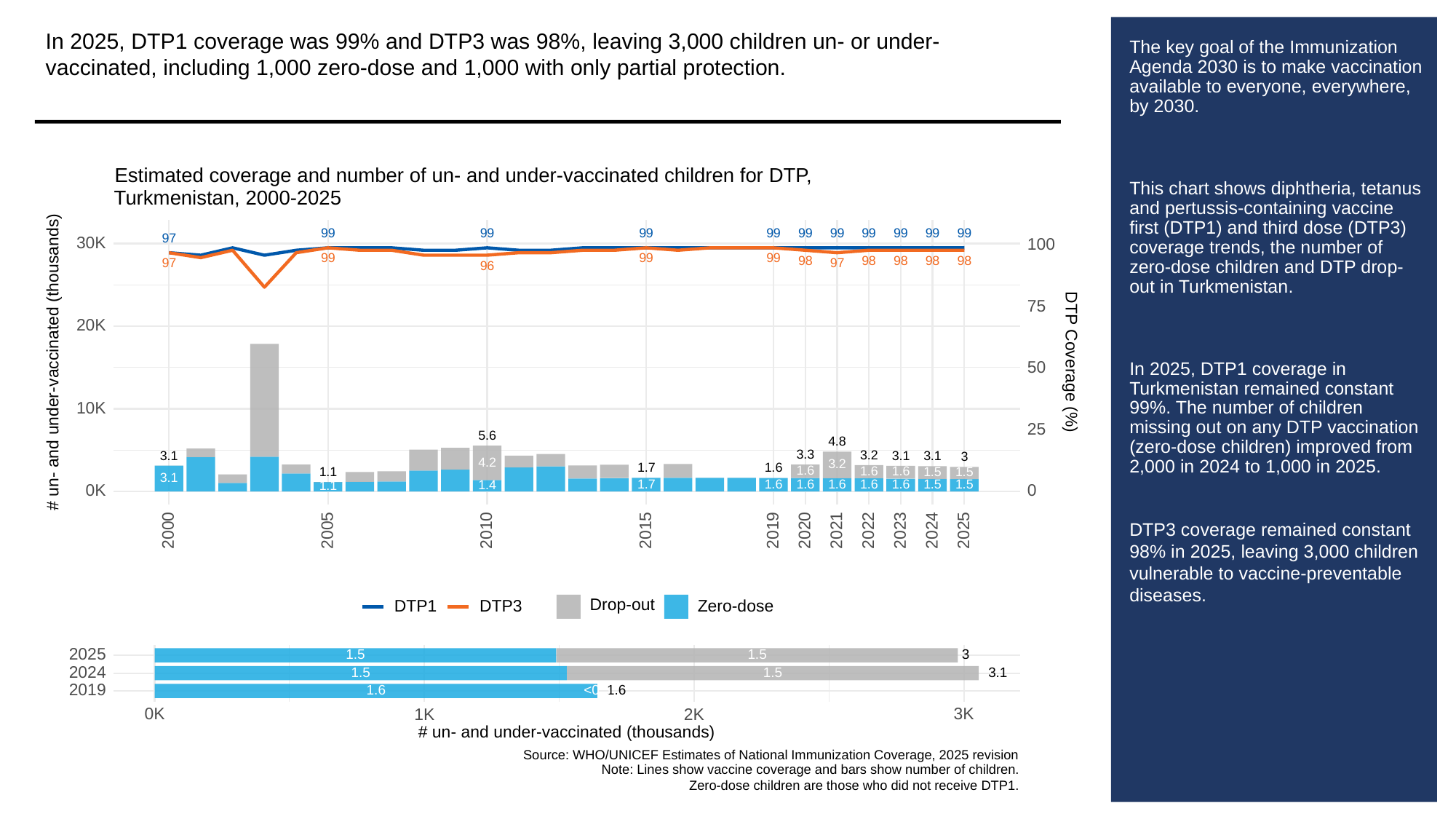

In 2025, DTP1 coverage was 99% and DTP3 was 98%, leaving 3,000 children un- or under-vaccinated, including 1,000 zero-dose and 1,000 with only partial protection.
# The key goal of the Immunization Agenda 2030 is to make vaccination available to everyone, everywhere, by 2030.

This chart shows diphtheria, tetanus and pertussis-containing vaccine first (DTP1) and third dose (DTP3) coverage trends, the number of zero-dose children and DTP drop-out in Turkmenistan.

In 2025, DTP1 coverage in Turkmenistan remained constant 99%. The number of children missing out on any DTP vaccination (zero-dose children) improved from 2,000 in 2024 to 1,000 in 2025.

DTP3 coverage remained constant 98% in 2025, leaving 3,000 children vulnerable to vaccine-preventable diseases.

Estimated coverage and number of un- and under-vaccinated children for DTP,
Turkmenistan, 2000-2025

99
99
99
99
99
99
99
99
99
99
97
30K
100

99
99
99
98
98
98
98
98
97
97
96

75
20K

# un- and under-vaccinated (thousands)
DTP Coverage (%)
50

10K

25
5.6
4.8

3.3
3.2
3.1

3.1
3.1
3

4.2
3.2
1.6
1.7

1.6

1.6
1.6

1.5
1.1
1.5

3.1

1.6
1.6
1.7
1.6

1.6
1.6
1.5
1.5
1.4

1.1

0K
0

2023
2000
2005
2010
2015
2019
2020
2021
2022
2024
2025

Drop-out
DTP3
Zero-dose
DTP1

2025
3
1.5
1.5

2024
3.1
1.5
1.5

2019
1.6
<0.5
1.6

3K
0K
1K
2K
# un- and under-vaccinated (thousands)
Source: WHO/UNICEF Estimates of National Immunization Coverage, 2025 revision
Note: Lines show vaccine coverage and bars show number of children.
Zero-dose children are those who did not receive DTP1.